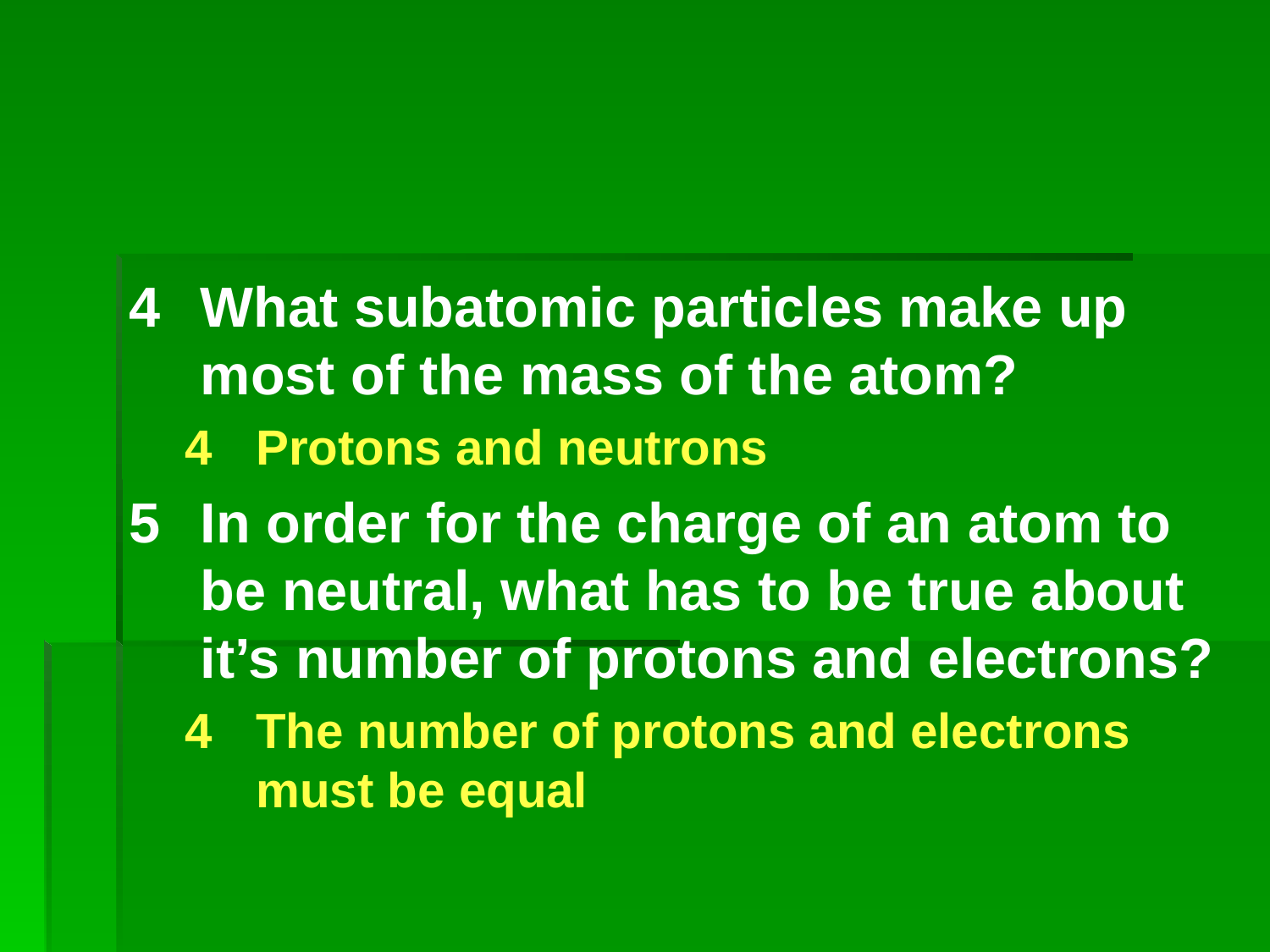

#
What subatomic particles make up most of the mass of the atom?
Protons and neutrons
In order for the charge of an atom to be neutral, what has to be true about it’s number of protons and electrons?
The number of protons and electrons must be equal